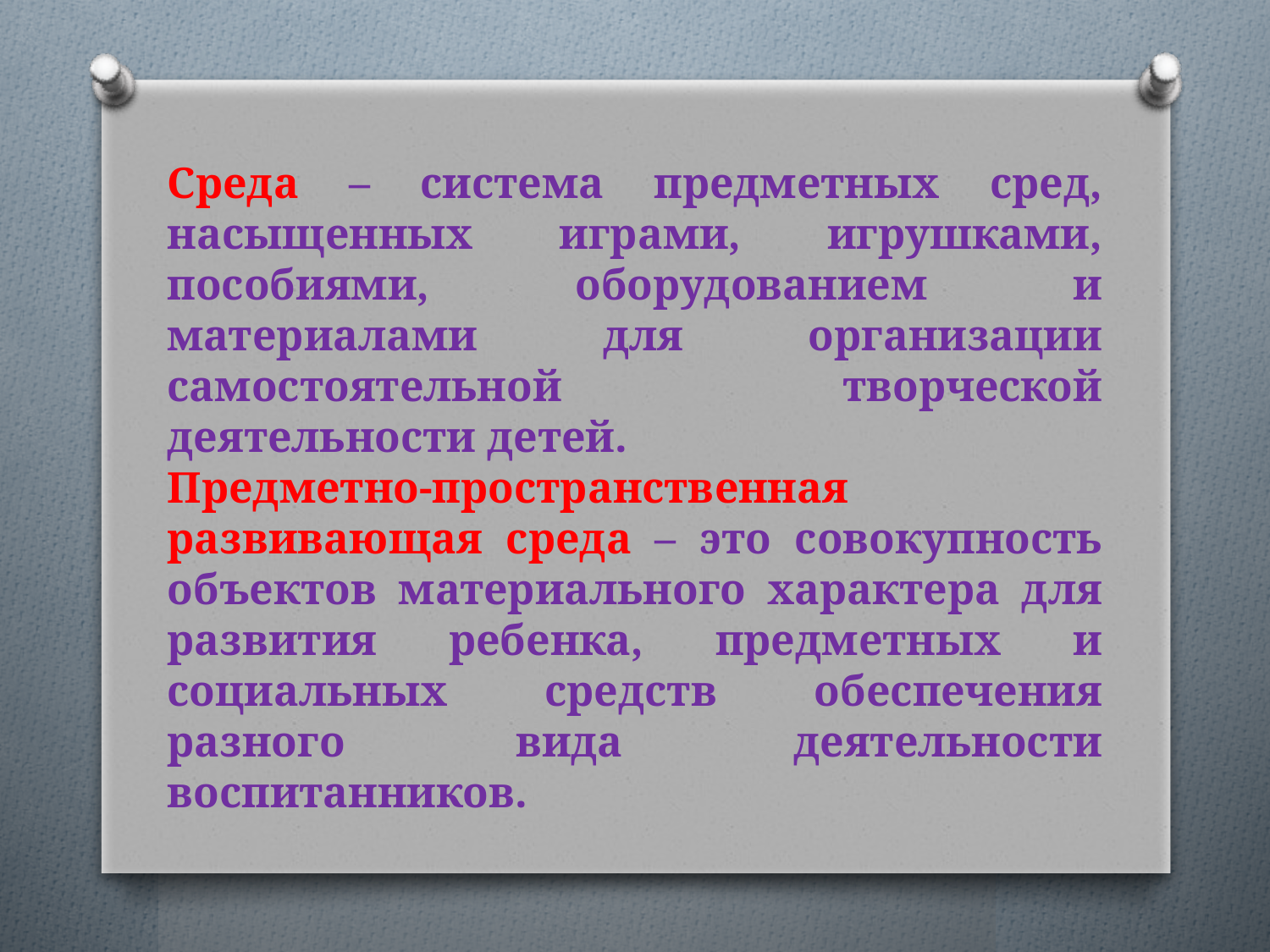

Среда – система предметных сред, насыщенных играми, игрушками, пособиями, оборудованием и материалами для организации самостоятельной творческой деятельности детей.
Предметно-пространственная развивающая среда – это совокупность объектов материального характера для развития ребенка, предметных и социальных средств обеспечения разного вида деятельности воспитанников.